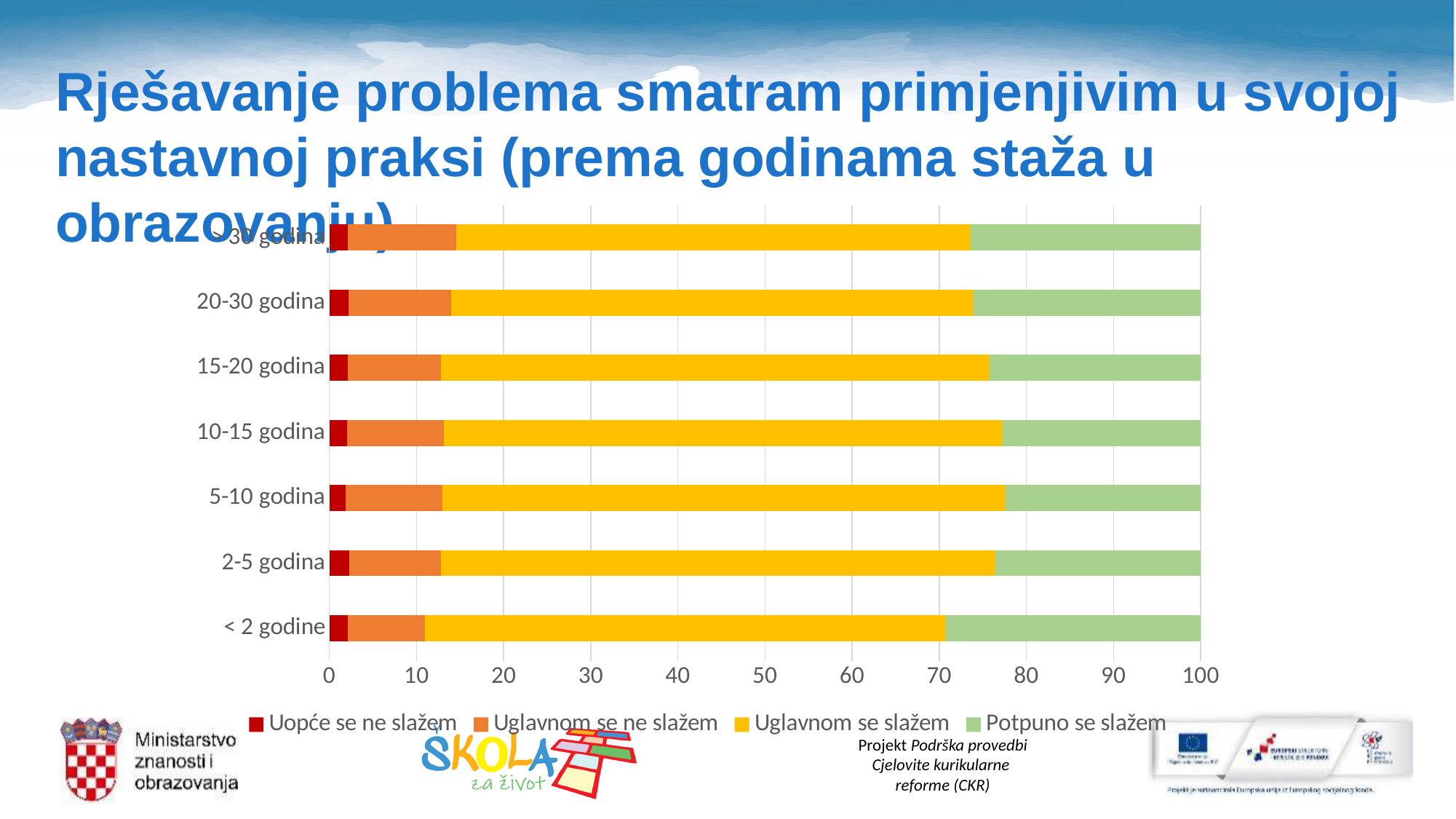

Rješavanje problema smatram primjenjivim u svojoj nastavnoj praksi (prema godinama staža u obrazovanju)

### Chart

| Category | Uopće se ne slažem | Uglavnom se ne slažem | Uglavnom se slažem | Potpuno se slažem |
|---|---|---|---|---|
| < 2 godine | 2.093244529 | 8.848715509 | 59.75261656 | 29.30542341 |
| 2-5 godina | 2.28960396 | 10.51980198 | 63.61386139 | 23.57673267 |
| 5-10 godina | 1.863354037 | 11.13234591 | 64.50071667 | 22.50358337 |
| 10-15 godina | 2.027516293 | 11.11513396 | 64.0839971 | 22.77335264 |
| 15-20 godina | 2.155576382 | 10.6841612 | 62.88659794 | 24.27366448 |
| 20-30 godina | 2.22303207 | 11.73469388 | 59.87609329 | 26.16618076 |
| > 30 godina | 2.079566004 | 12.47739602 | 58.95117541 | 26.49186257 |